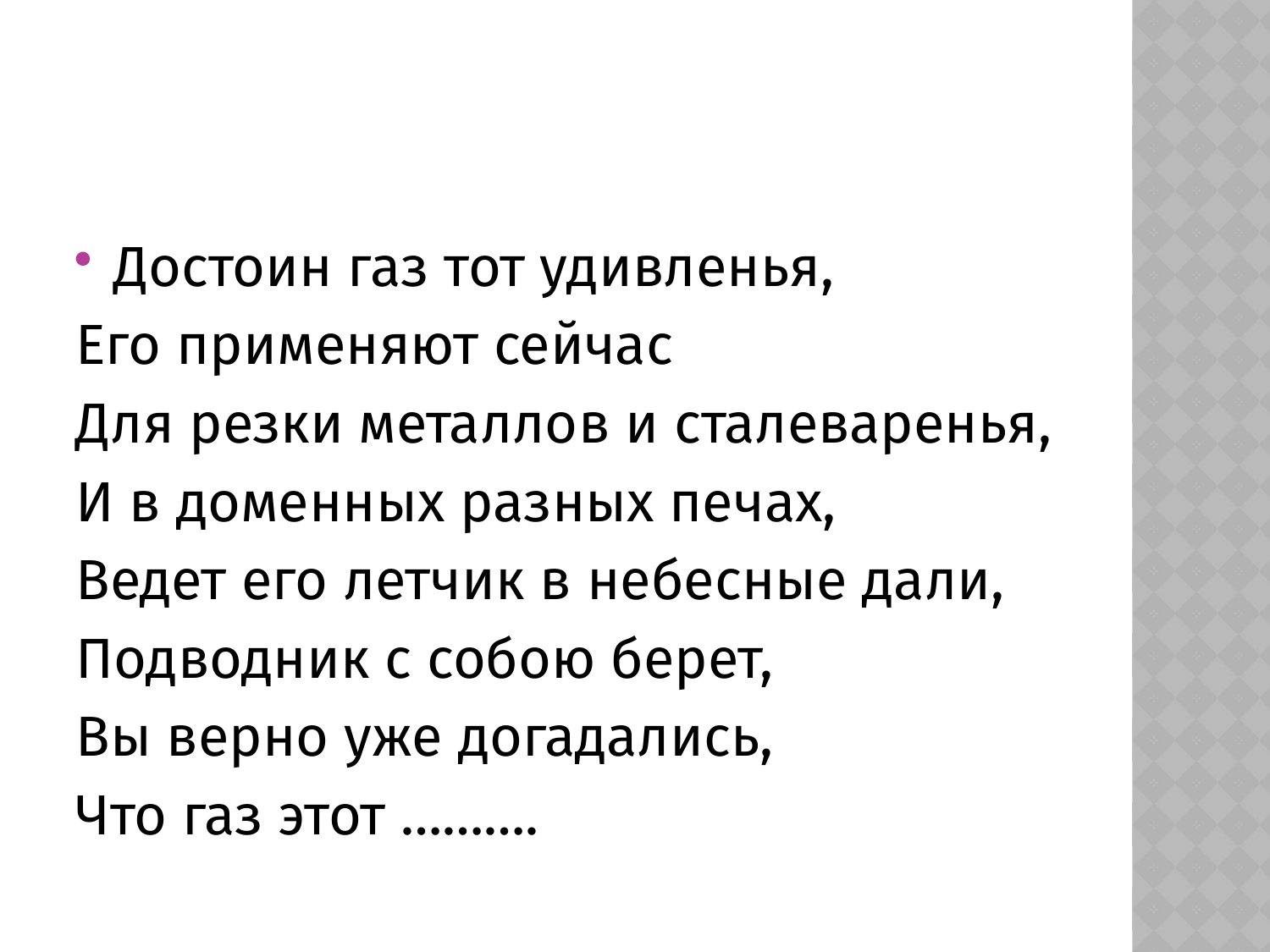

#
Достоин газ тот удивленья,
Его применяют сейчас
Для резки металлов и сталеваренья,
И в доменных разных печах,
Ведет его летчик в небесные дали,
Подводник с собою берет,
Вы верно уже догадались,
Что газ этот ……….